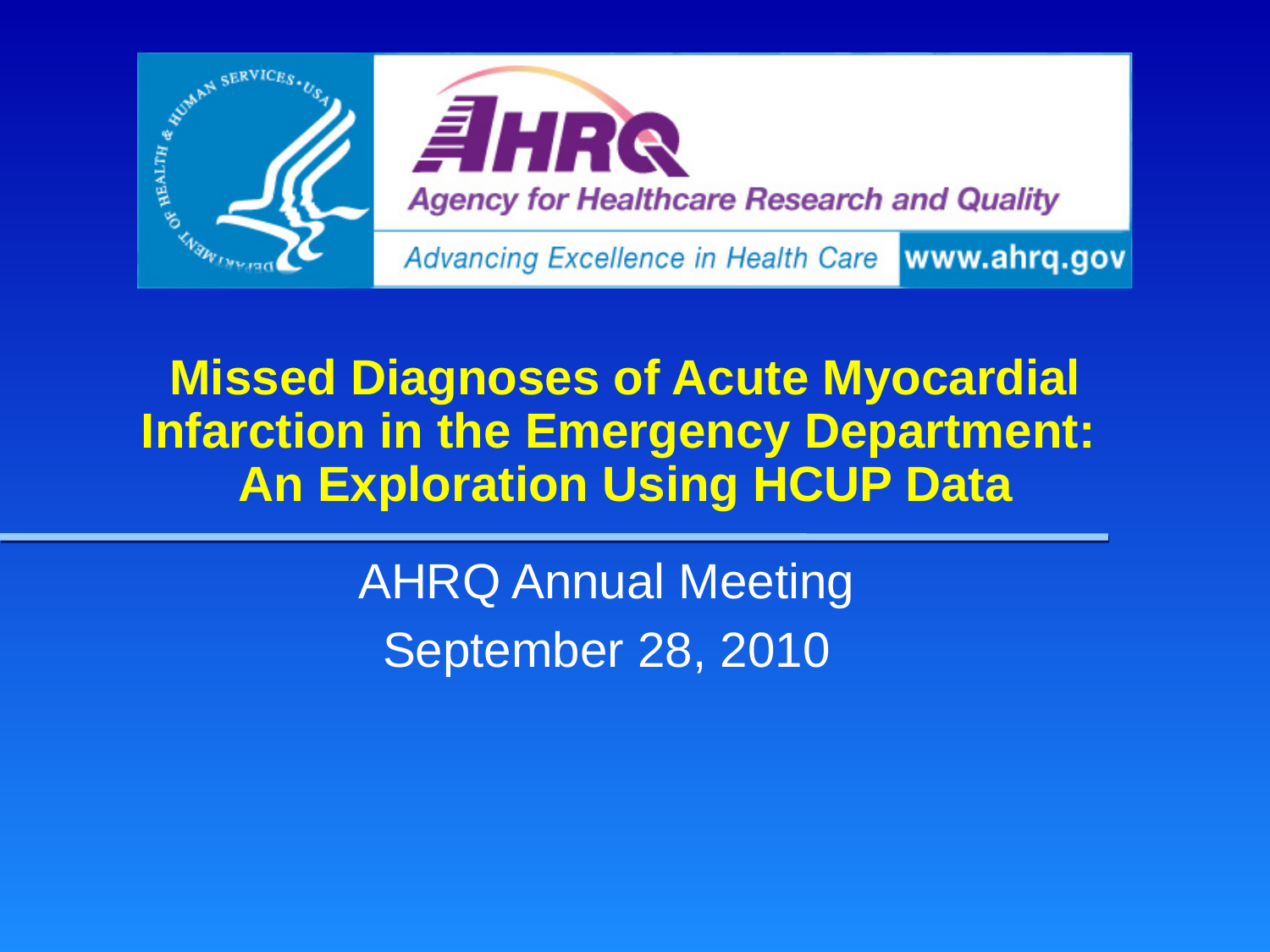

# Missed Diagnoses of Acute Myocardial Infarction in the Emergency Department: An Exploration Using HCUP Data
AHRQ Annual Meeting
September 28, 2010